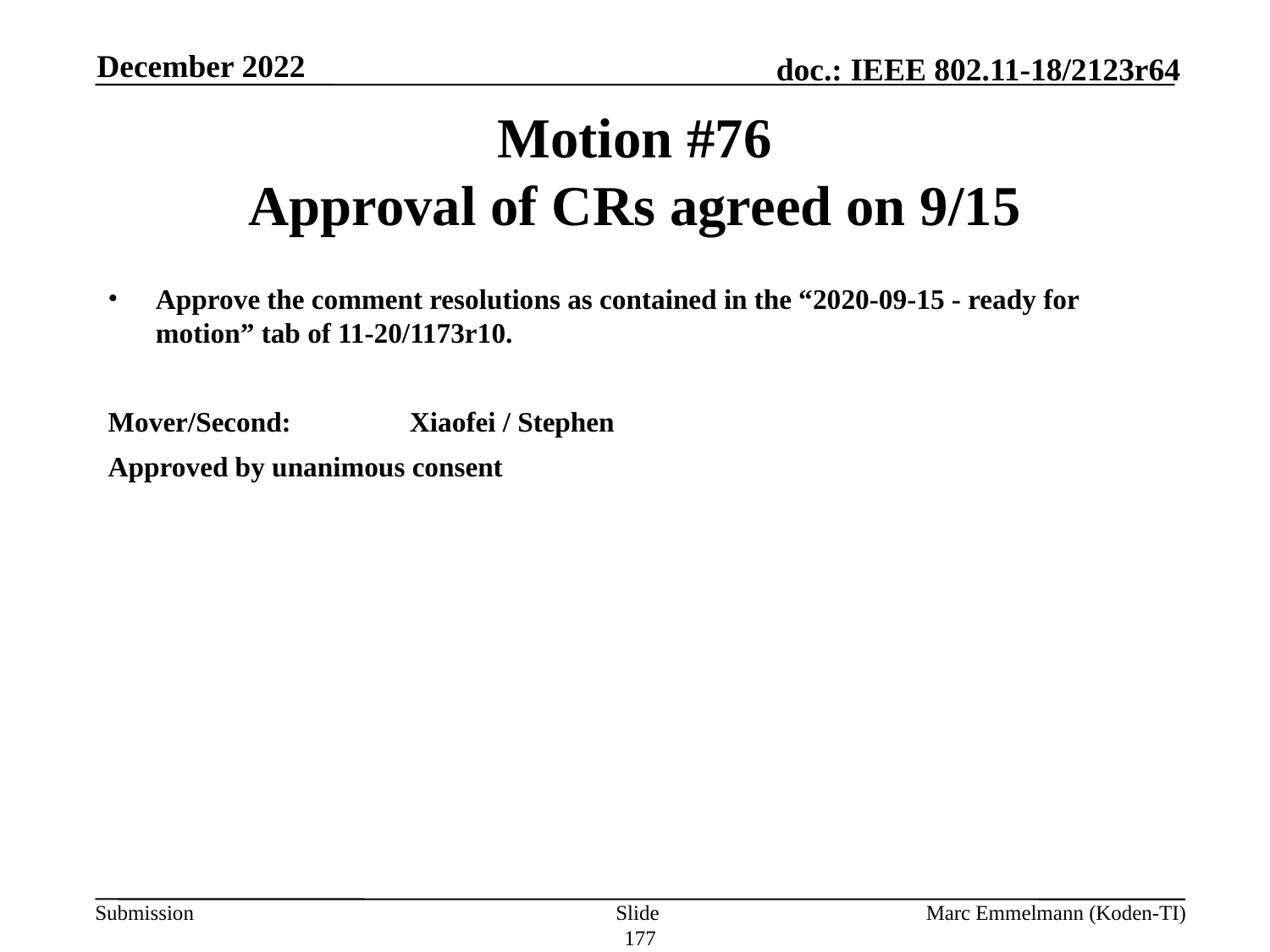

December 2022
# Motion #76 Approval of CRs agreed on 9/15
Approve the comment resolutions as contained in the “2020-09-15 - ready for motion” tab of 11-20/1173r10.

Mover/Second:	Xiaofei / Stephen
Approved by unanimous consent
Slide 177
Marc Emmelmann (Koden-TI)